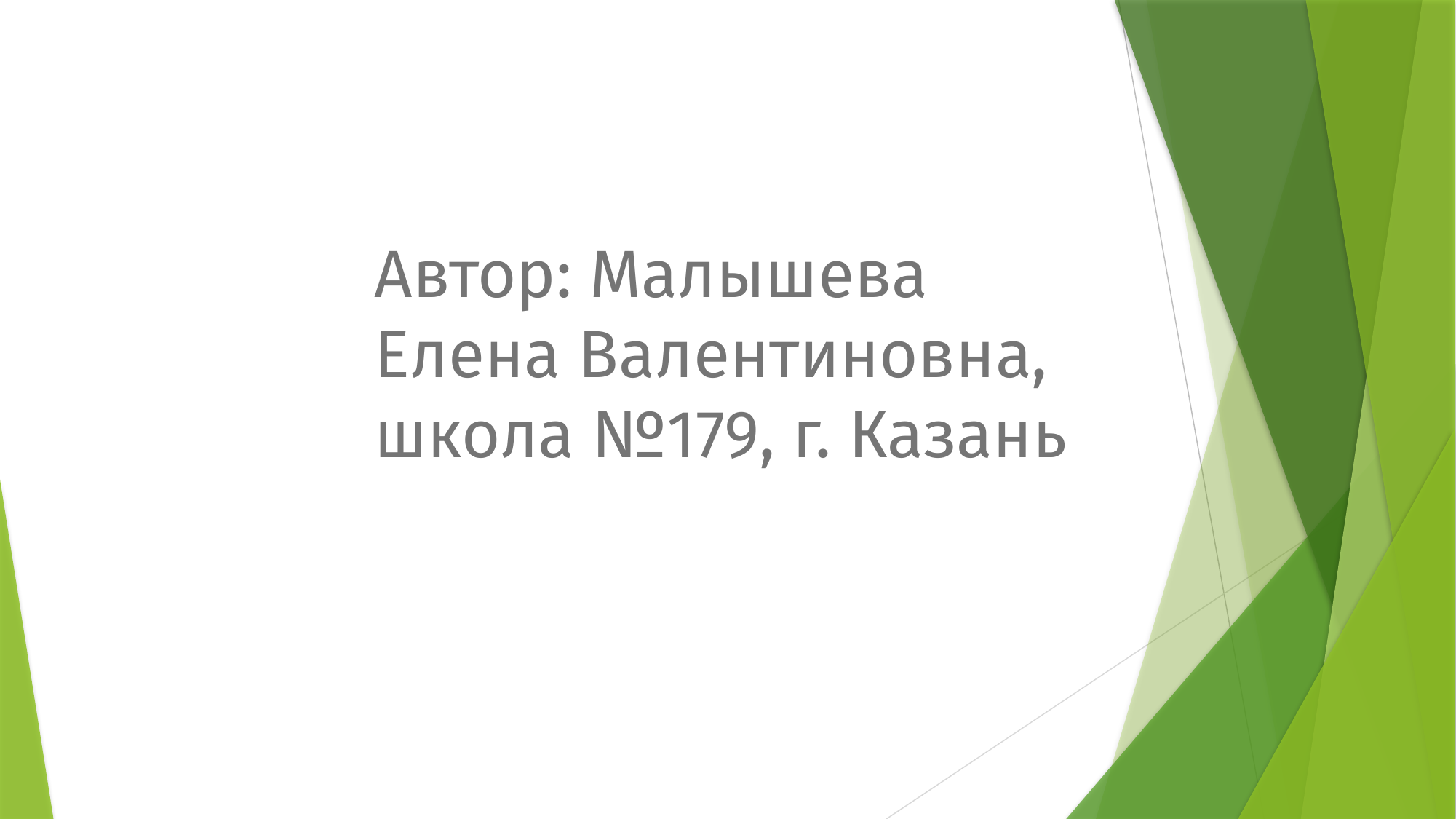

Автор: Малышева Елена Валентиновна,
школа №179, г. Казань